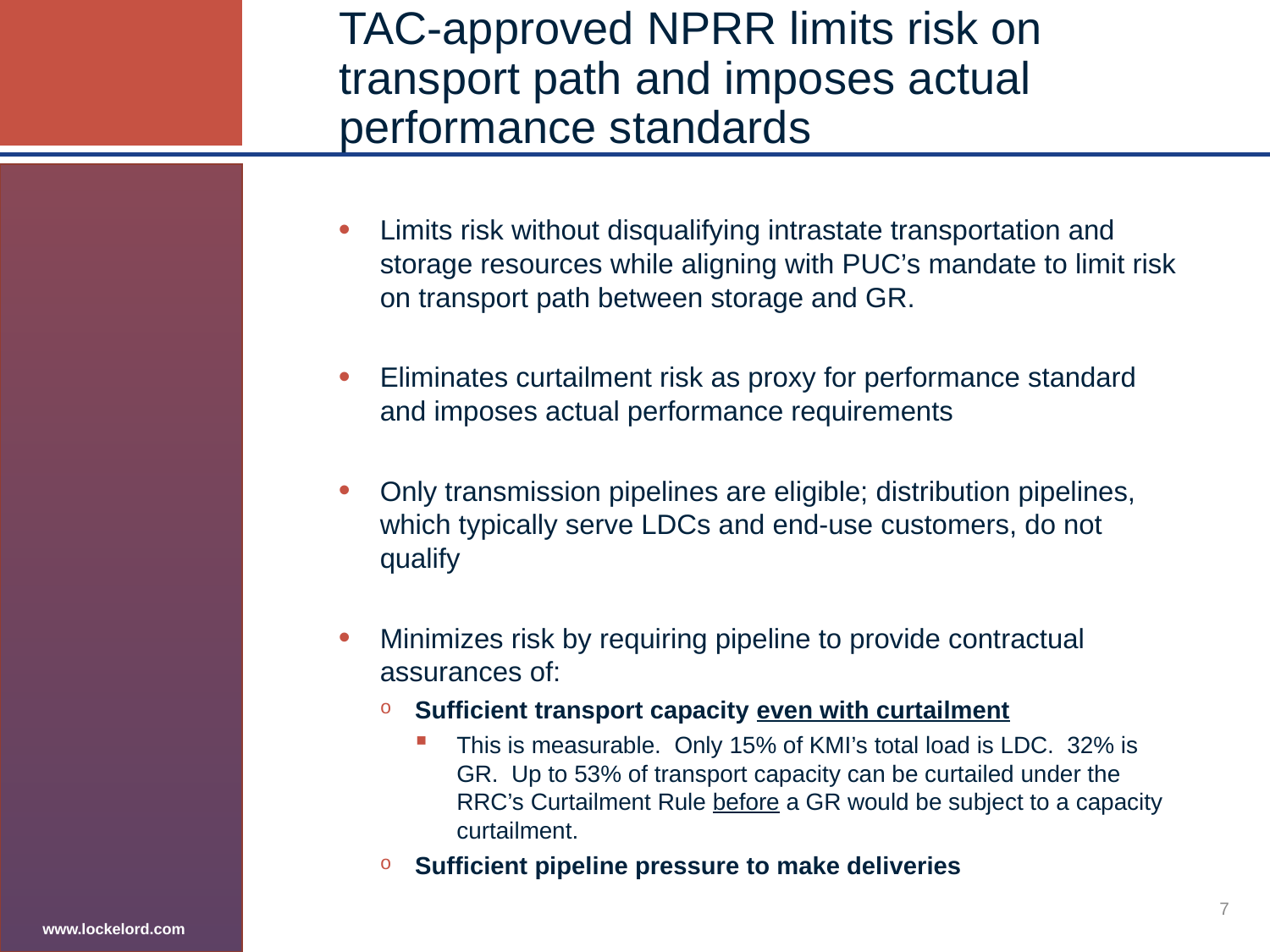

# TAC-approved NPRR limits risk on transport path and imposes actual performance standards
Limits risk without disqualifying intrastate transportation and storage resources while aligning with PUC’s mandate to limit risk on transport path between storage and GR.

Eliminates curtailment risk as proxy for performance standard and imposes actual performance requirements

Only transmission pipelines are eligible; distribution pipelines, which typically serve LDCs and end-use customers, do not qualify

Minimizes risk by requiring pipeline to provide contractual assurances of:
Sufficient transport capacity even with curtailment
This is measurable.  Only 15% of KMI’s total load is LDC.  32% is GR.  Up to 53% of transport capacity can be curtailed under the RRC’s Curtailment Rule before a GR would be subject to a capacity curtailment.
Sufficient pipeline pressure to make deliveries

7